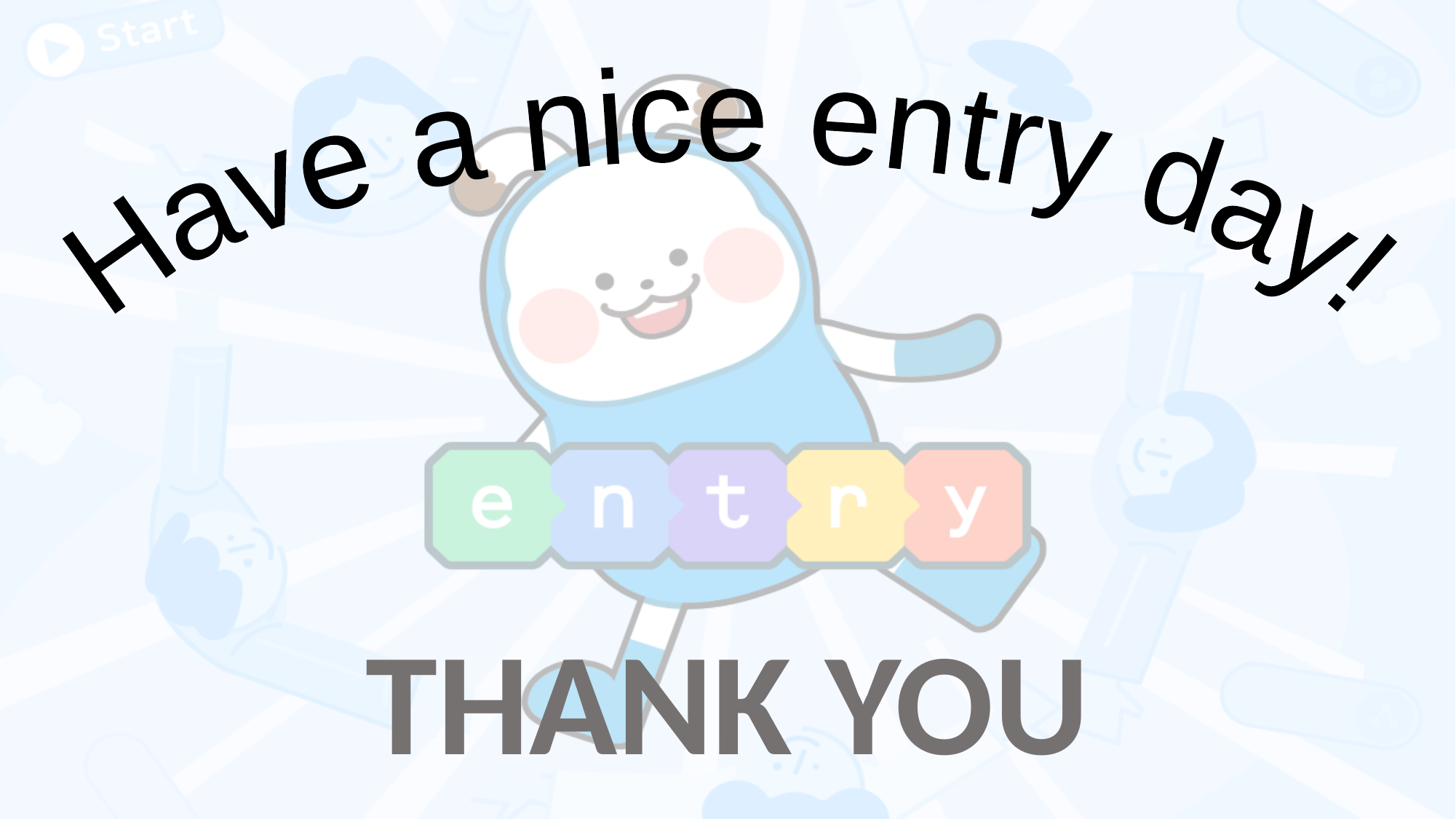

Have a nice entry day!
THANK YOU